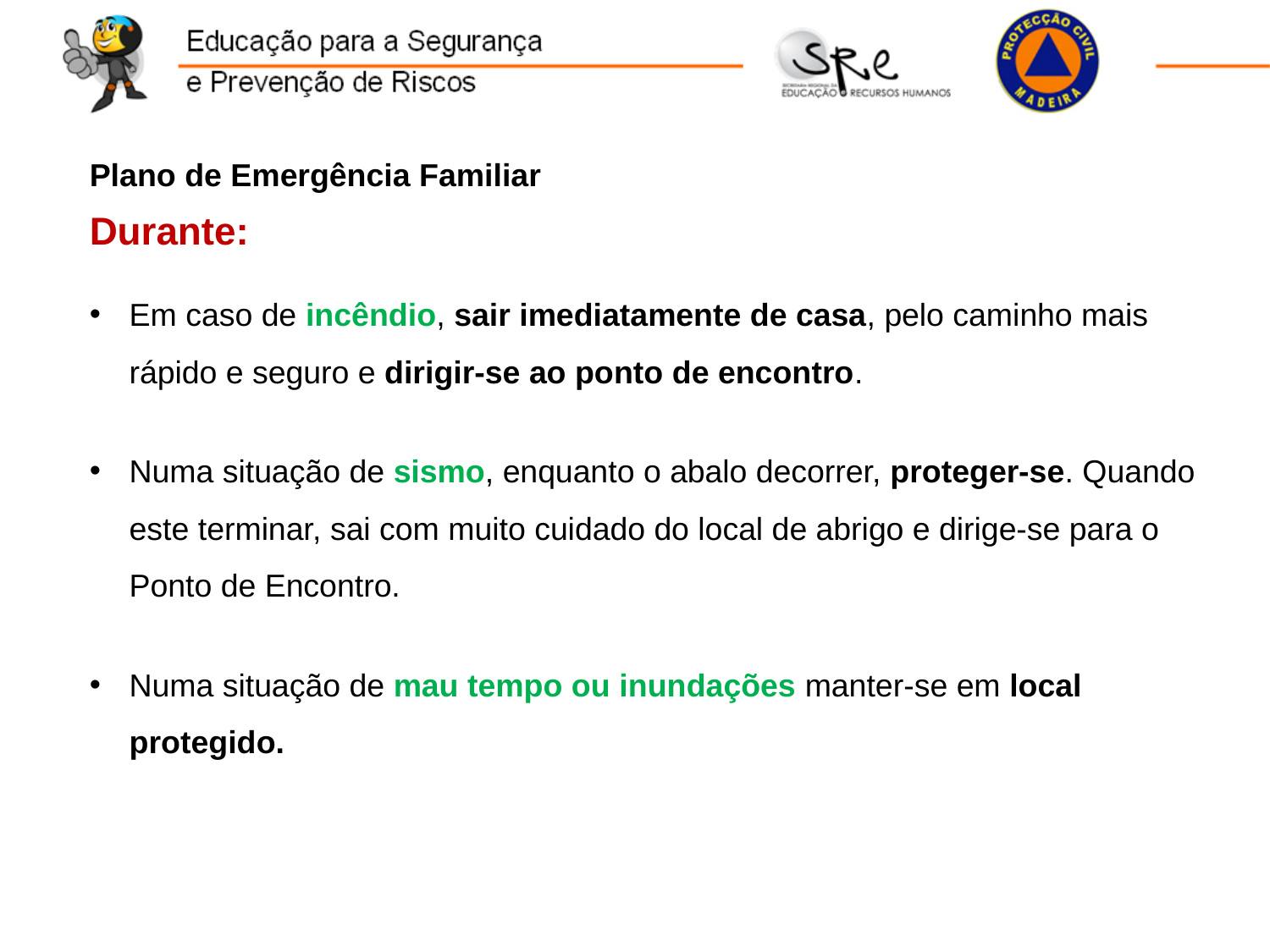

Plano de Emergência Familiar
Durante:
Em caso de incêndio, sair imediatamente de casa, pelo caminho mais rápido e seguro e dirigir-se ao ponto de encontro.
Numa situação de sismo, enquanto o abalo decorrer, proteger-se. Quando este terminar, sai com muito cuidado do local de abrigo e dirige-se para o Ponto de Encontro.
Numa situação de mau tempo ou inundações manter-se em local protegido.